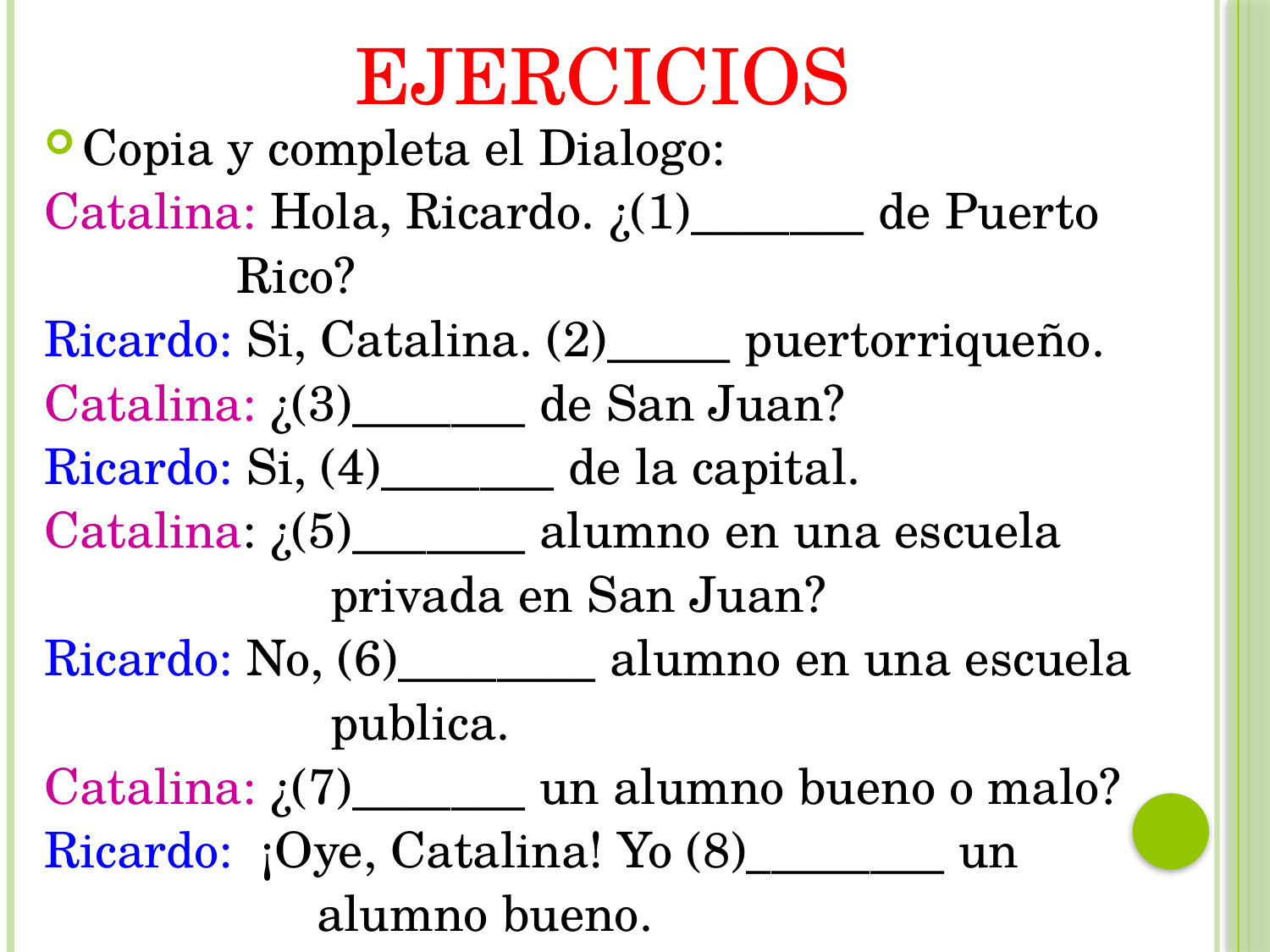

# Ejercicios
Copia y completa el Dialogo:
Catalina: Hola, Ricardo. ¿(1)_______ de Puerto
              Rico?
Ricardo: Si, Catalina. (2)_____ puertorriqueño.
Catalina: ¿(3)_______ de San Juan?
Ricardo: Si, (4)_______ de la capital.
Catalina: ¿(5)_______ alumno en una escuela
		      privada en San Juan?
Ricardo: No, (6)________ alumno en una escuela
		      publica.
Catalina: ¿(7)_______ un alumno bueno o malo?
Ricardo:  ¡Oye, Catalina! Yo (8)________ un
		     alumno bueno.